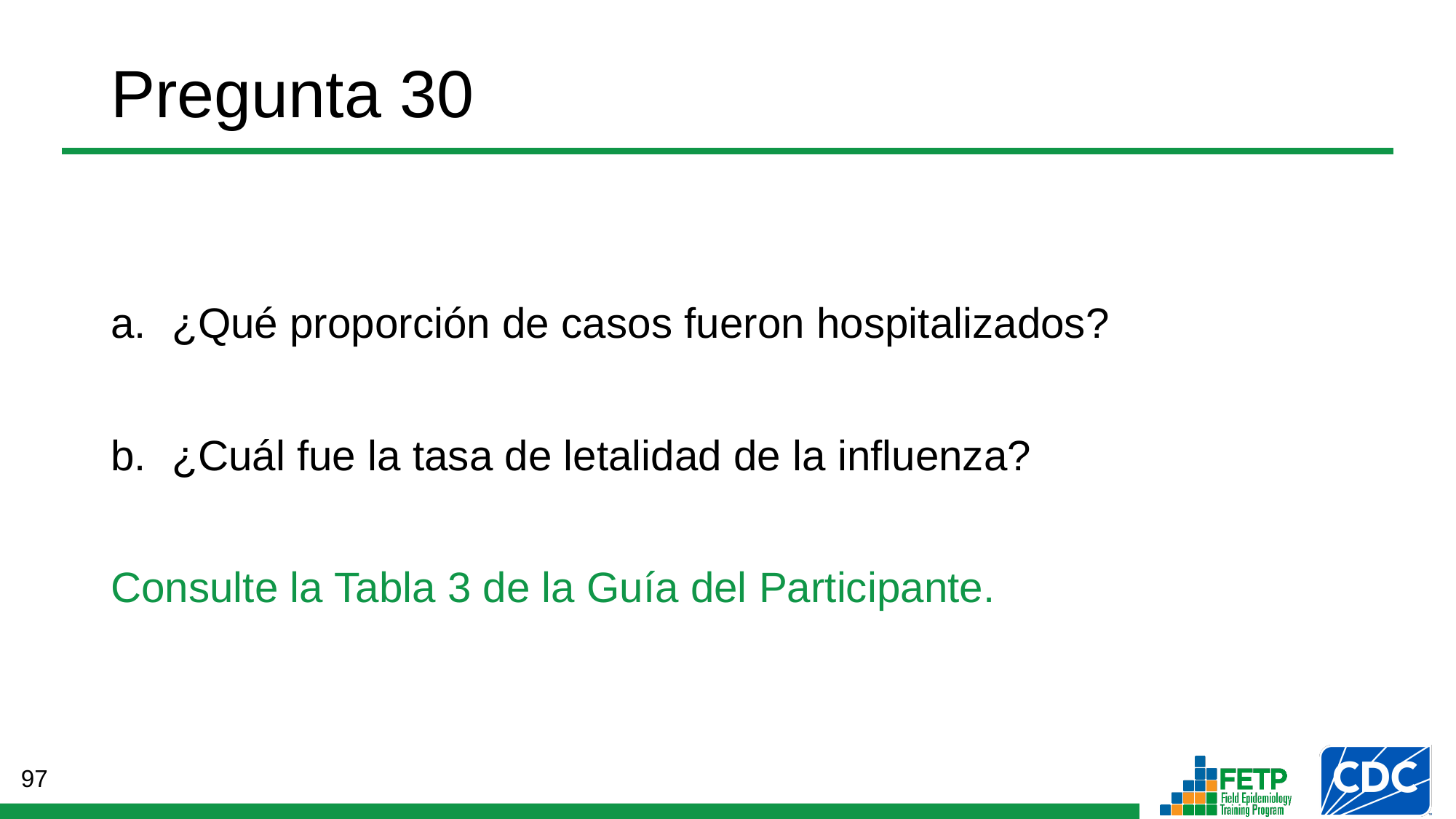

# Pregunta 30
¿Qué proporción de casos fueron hospitalizados?

¿Cuál fue la tasa de letalidad de la influenza?

Consulte la Tabla 3 de la Guía del Participante.